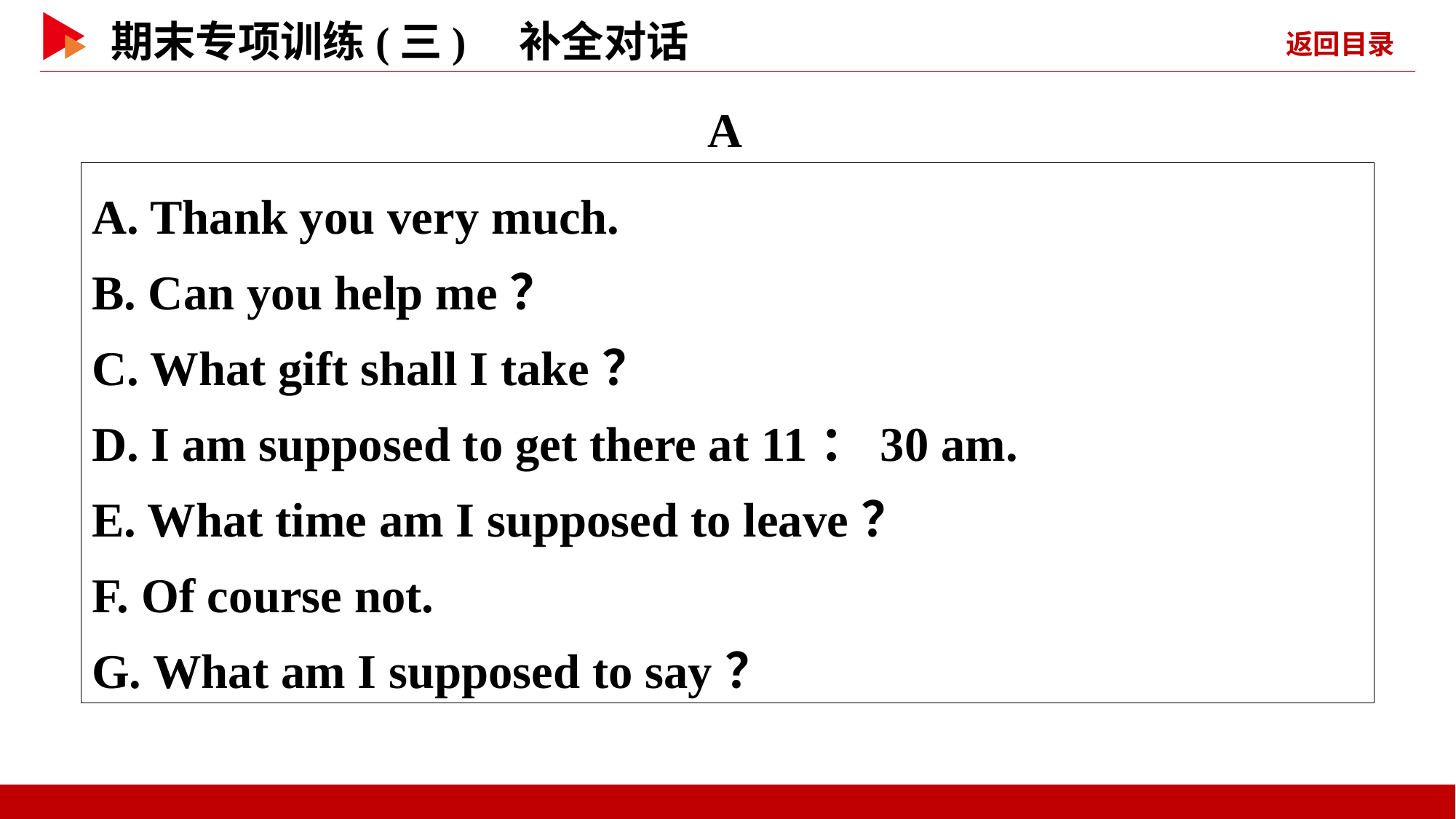

A
A. Thank you very much.
B. Can you help me？
C. What gift shall I take？
D. I am supposed to get there at 11：30 am.
E. What time am I supposed to leave？
F. Of course not.
G. What am I supposed to say？